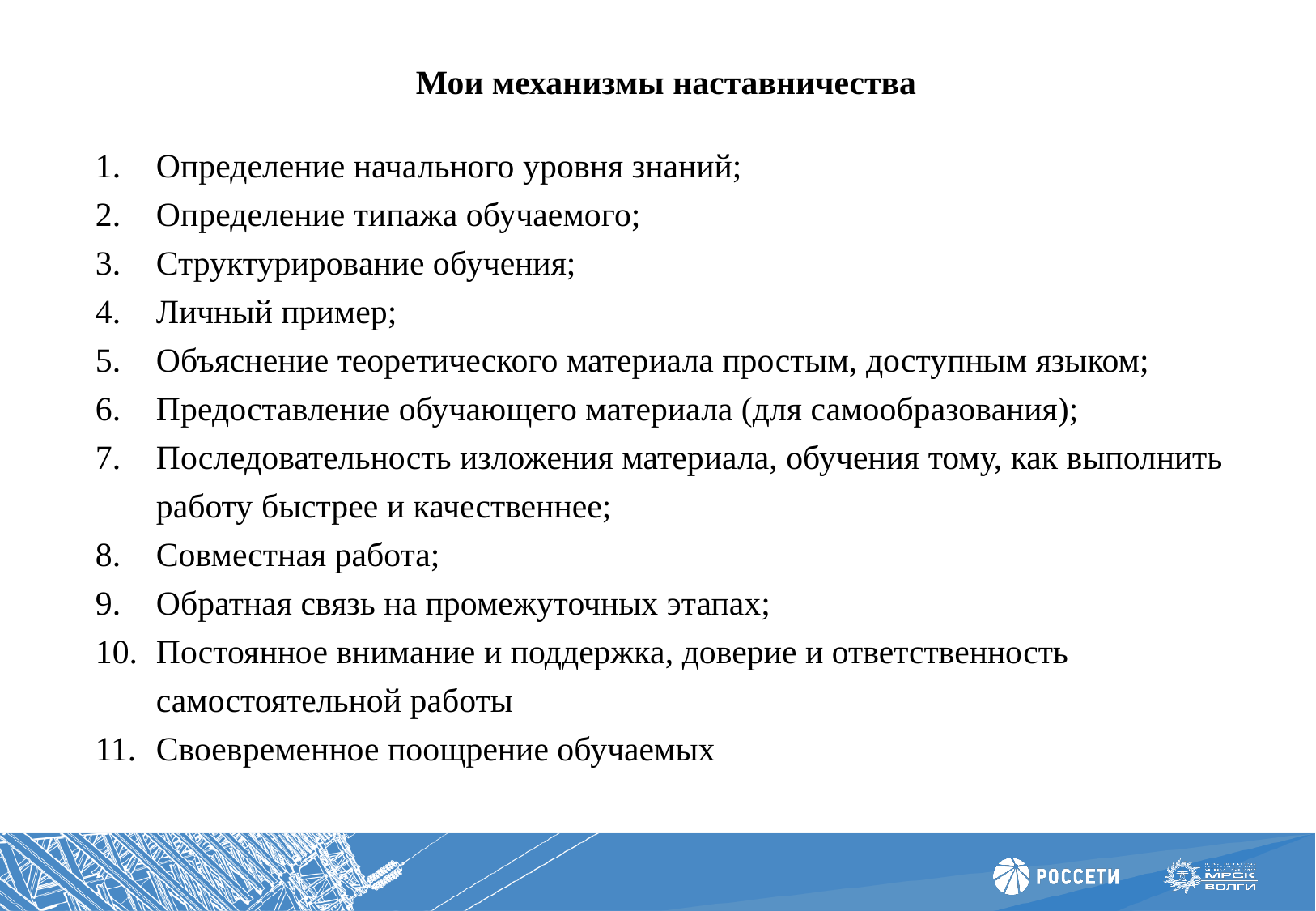

# Мои механизмы наставничества
Определение начального уровня знаний;
Определение типажа обучаемого;
Структурирование обучения;
Личный пример;
Объяснение теоретического материала простым, доступным языком;
Предоставление обучающего материала (для самообразования);
Последовательность изложения материала, обучения тому, как выполнить работу быстрее и качественнее;
Совместная работа;
Обратная связь на промежуточных этапах;
Постоянное внимание и поддержка, доверие и ответственность самостоятельной работы
Своевременное поощрение обучаемых